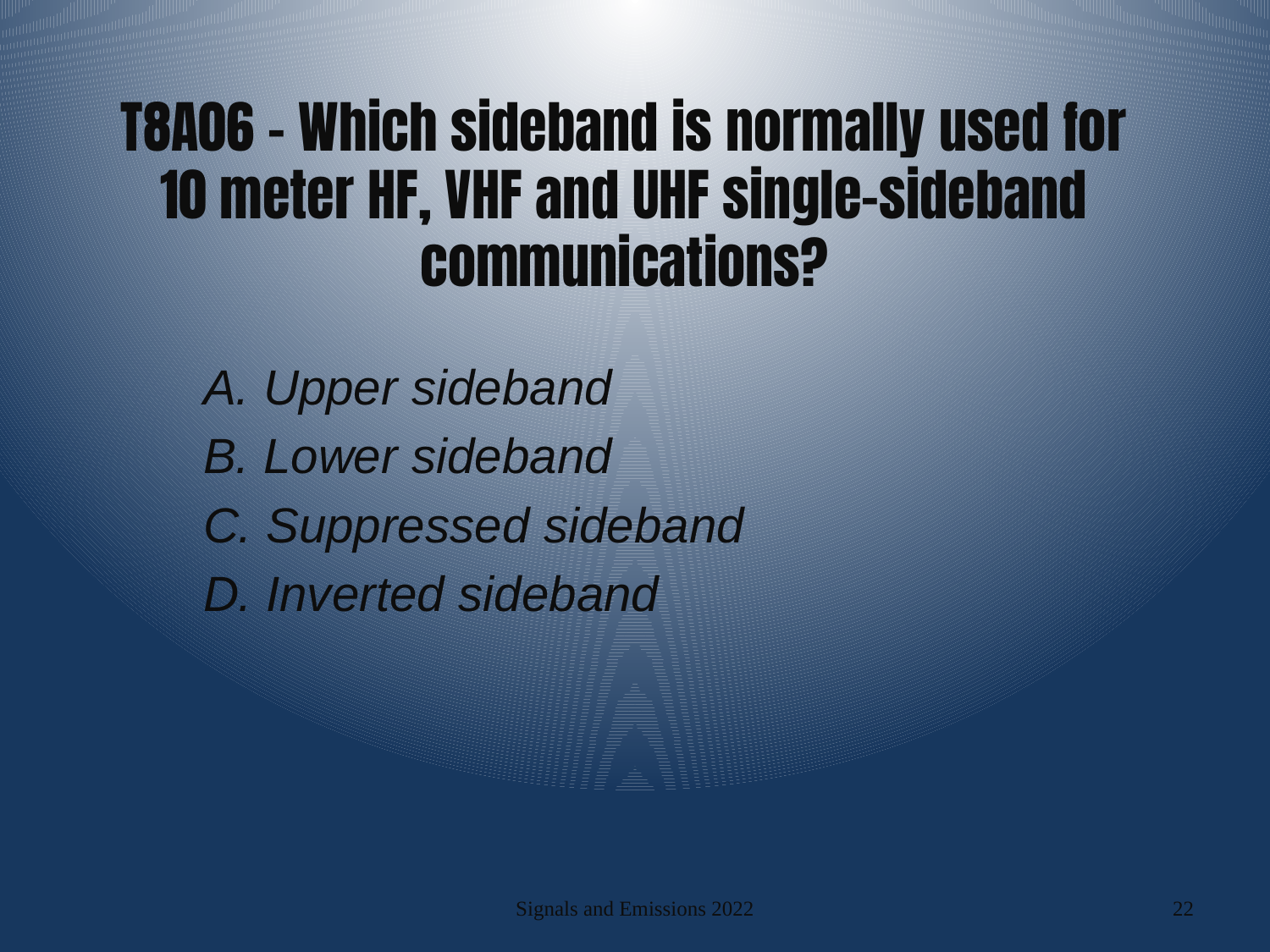

# T8A06 - Which sideband is normally used for 10 meter HF, VHF and UHF single-sideband communications?
A. Upper sideband
B. Lower sideband
C. Suppressed sideband
D. Inverted sideband

Signals and Emissions 2022
22